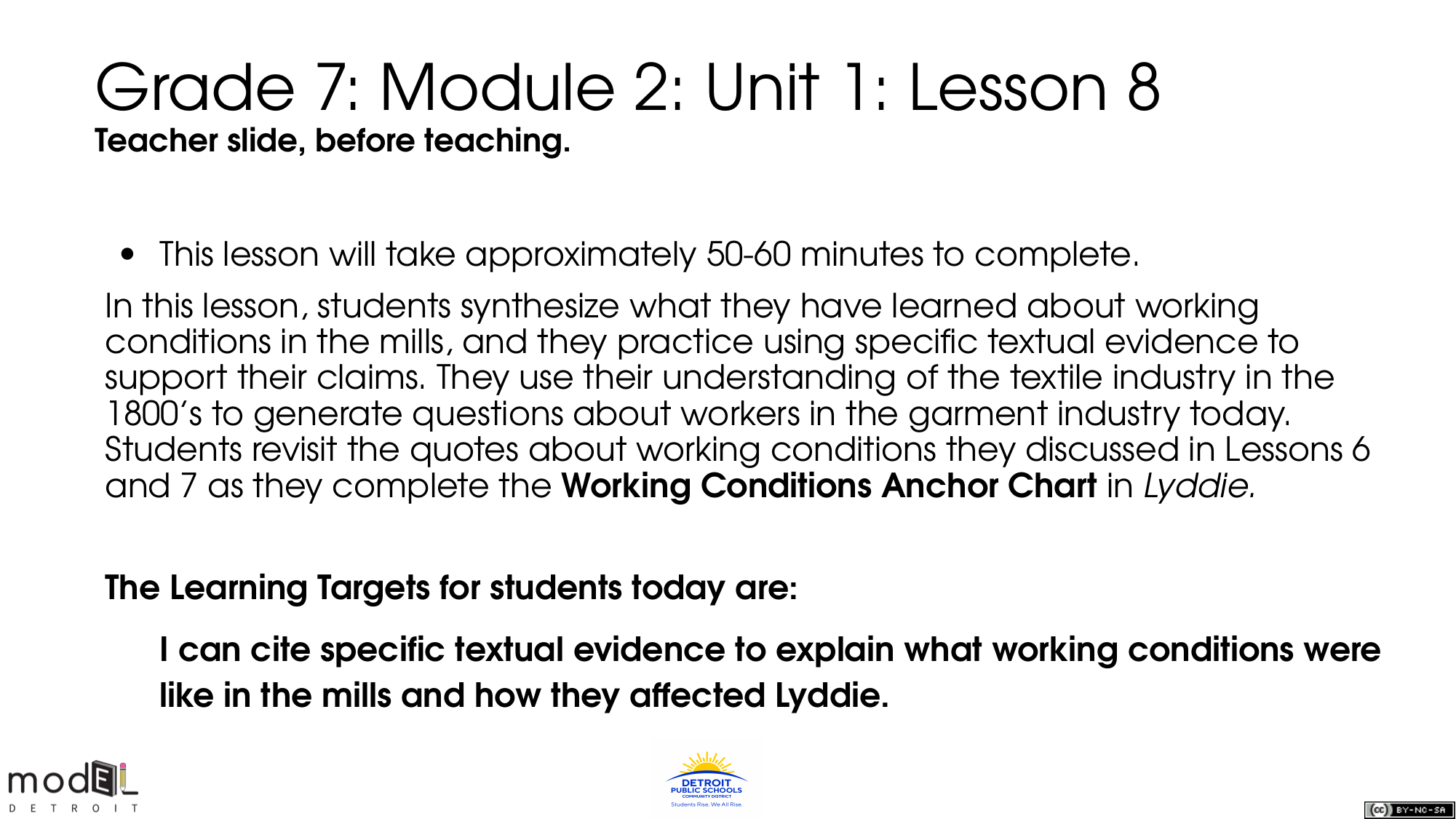

# Grade 7: Module 2: Unit 1: Lesson 8
Teacher slide, before teaching.
This lesson will take approximately 50-60 minutes to complete.
In this lesson, students synthesize what they have learned about working conditions in the mills, and they practice using specific textual evidence to support their claims. They use their understanding of the textile industry in the 1800’s to generate questions about workers in the garment industry today.  Students revisit the quotes about working conditions they discussed in Lessons 6 and 7 as they complete the Working Conditions Anchor Chart in Lyddie.

The Learning Targets for students today are:
I can cite specific textual evidence to explain what working conditions were like in the mills and how they affected Lyddie.